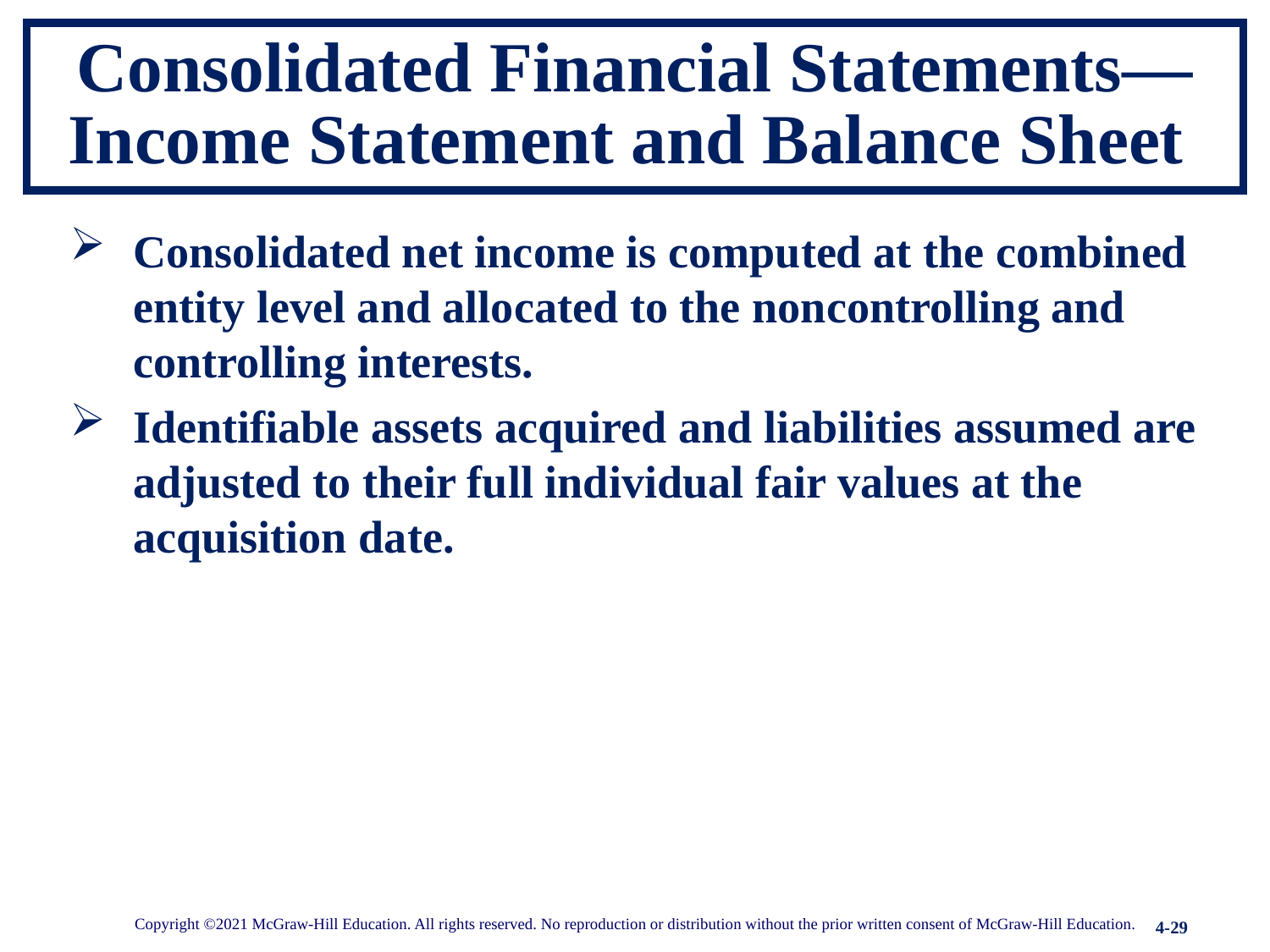

# Consolidated Financial Statements—Income Statement and Balance Sheet
Consolidated net income is computed at the combined entity level and allocated to the noncontrolling and controlling interests.
Identifiable assets acquired and liabilities assumed are adjusted to their full individual fair values at the acquisition date.
Copyright ©2021 McGraw-Hill Education. All rights reserved. No reproduction or distribution without the prior written consent of McGraw-Hill Education.
4-29